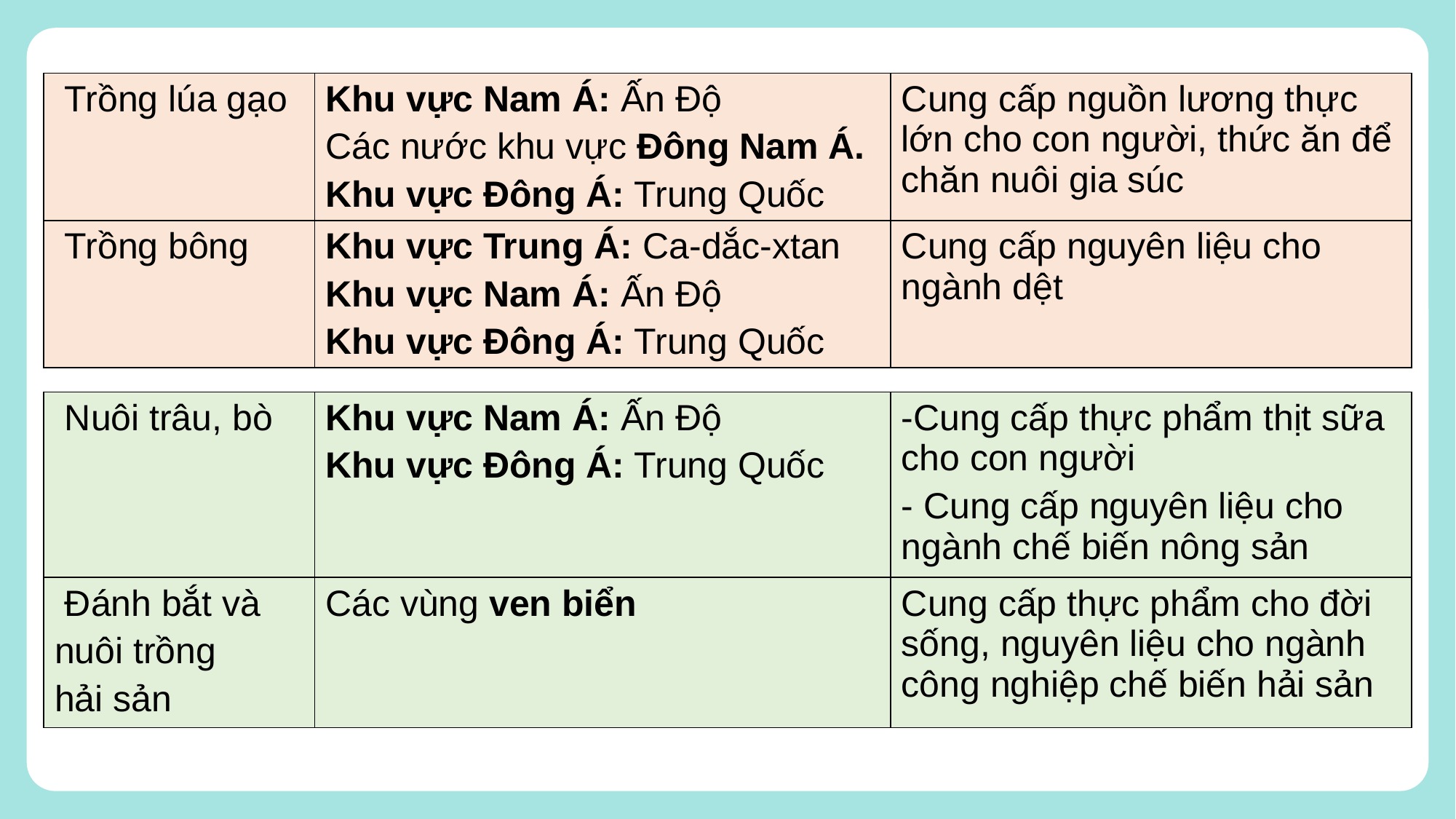

| Trồng lúa gạo | Khu vực Nam Á: Ấn Độ Các nước khu vực Đông Nam Á. Khu vực Đông Á: Trung Quốc | Cung cấp nguồn lương thực lớn cho con người, thức ăn để chăn nuôi gia súc |
| --- | --- | --- |
| Trồng bông | Khu vực Trung Á: Ca-dắc-xtan Khu vực Nam Á: Ấn Độ Khu vực Đông Á: Trung Quốc | Cung cấp nguyên liệu cho ngành dệt |
| Nuôi trâu, bò | Khu vực Nam Á: Ấn Độ Khu vực Đông Á: Trung Quốc | -Cung cấp thực phẩm thịt sữa cho con người - Cung cấp nguyên liệu cho ngành chế biến nông sản |
| --- | --- | --- |
| Đánh bắt và nuôi trồng hải sản | Các vùng ven biển | Cung cấp thực phẩm cho đời sống, nguyên liệu cho ngành công nghiệp chế biến hải sản |